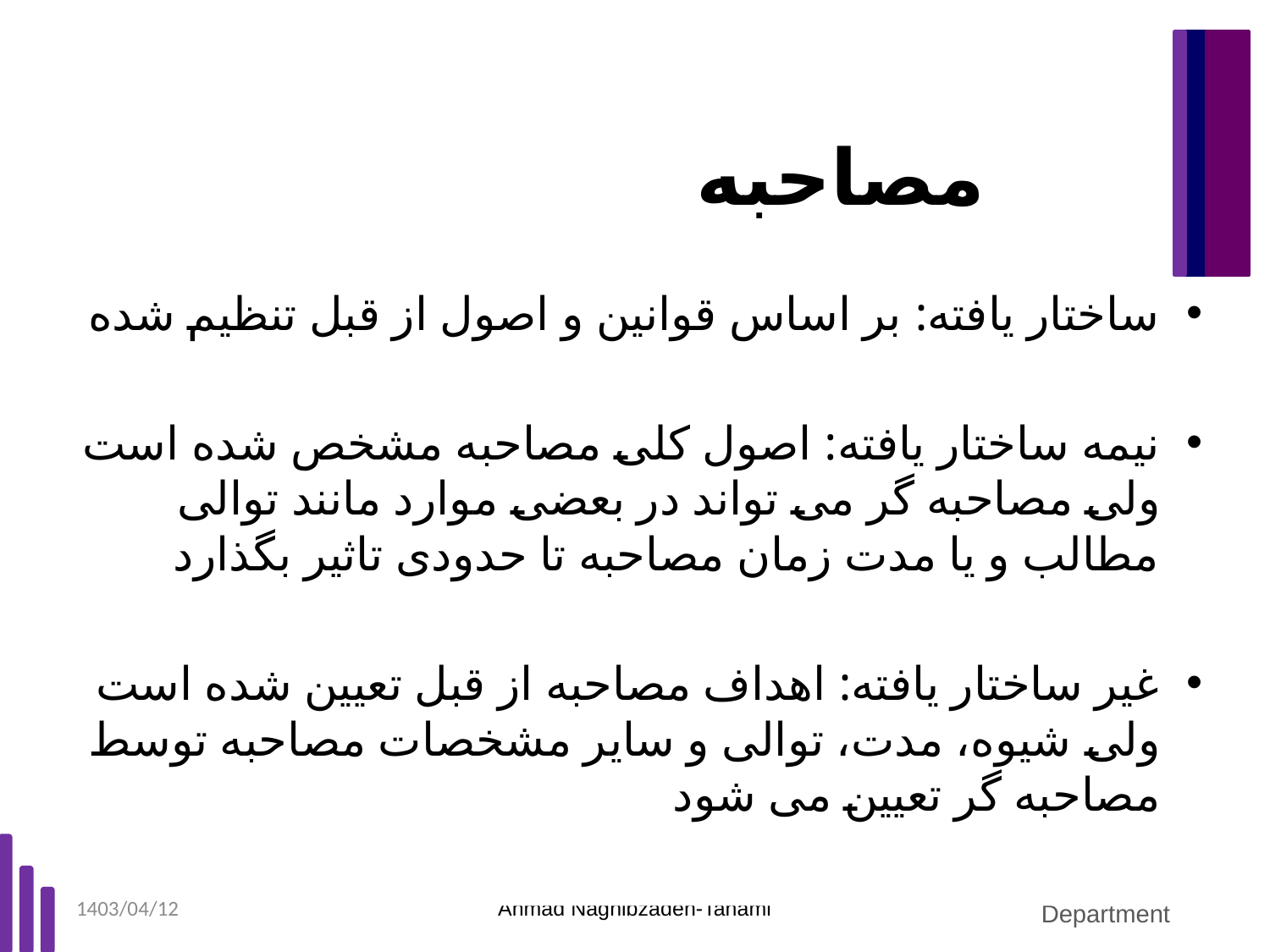

# مصاحبه
ساختار يافته: بر اساس قوانین و اصول از قبل تنظیم شده

نيمه ساختار يافته: اصول کلی مصاحبه مشخص شده است ولی مصاحبه گر می تواند در بعضی موارد مانند توالی مطالب و یا مدت زمان مصاحبه تا حدودی تاثیر بگذارد

غير ساختار يافته: اهداف مصاحبه از قبل تعیین شده است ولی شیوه، مدت، توالی و سایر مشخصات مصاحبه توسط مصاحبه گر تعیین می شود

1403/04/12
Ahmad Naghibzadeh-Tahami